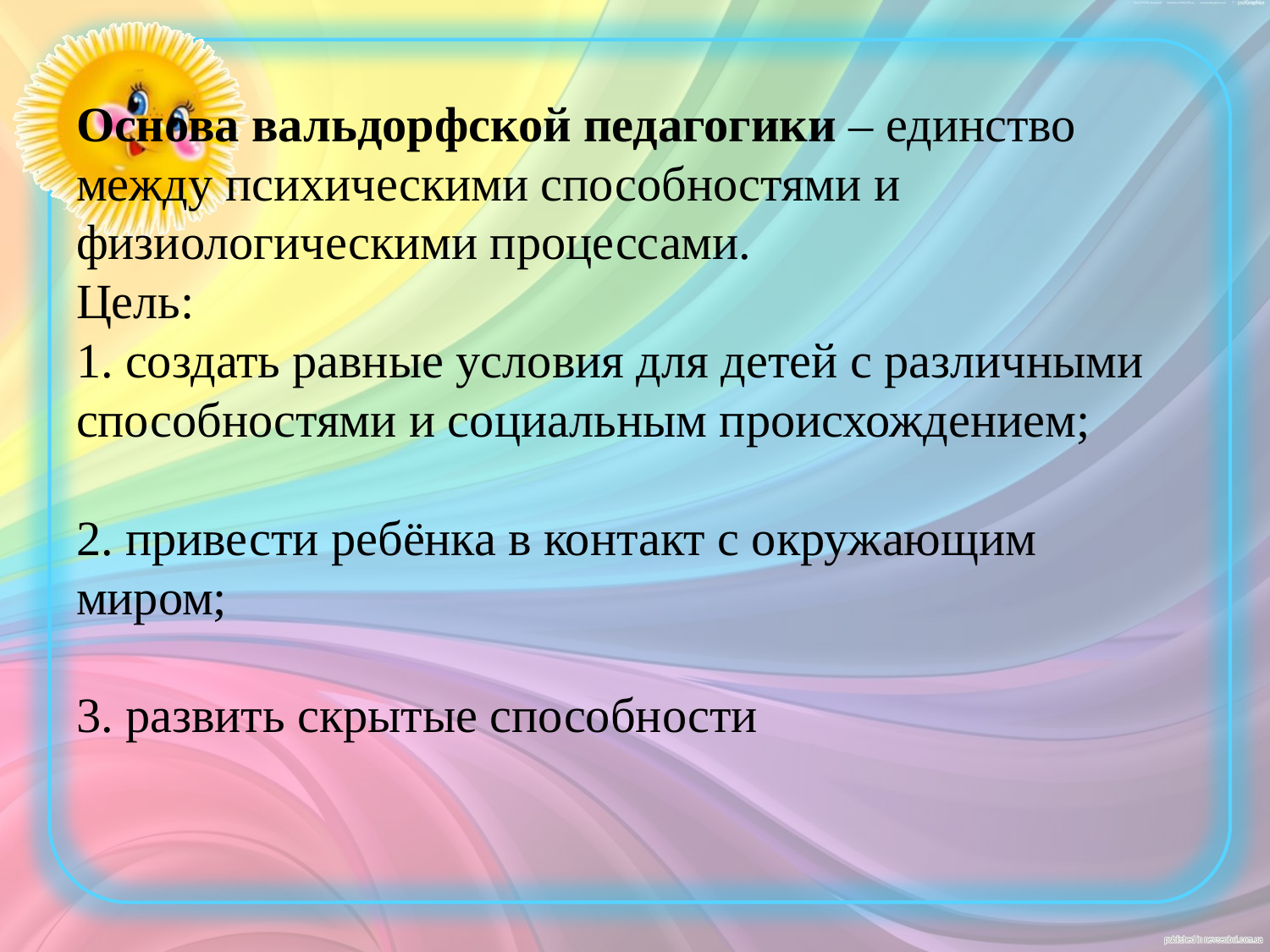

# Основа вальдорфской педагогики – единство между психическими способностями и физиологическими процессами. Цель: 1. создать равные условия для детей с различными способностями и социальным происхождением; 2. привести ребёнка в контакт с окружающим миром; 3. развить скрытые способности